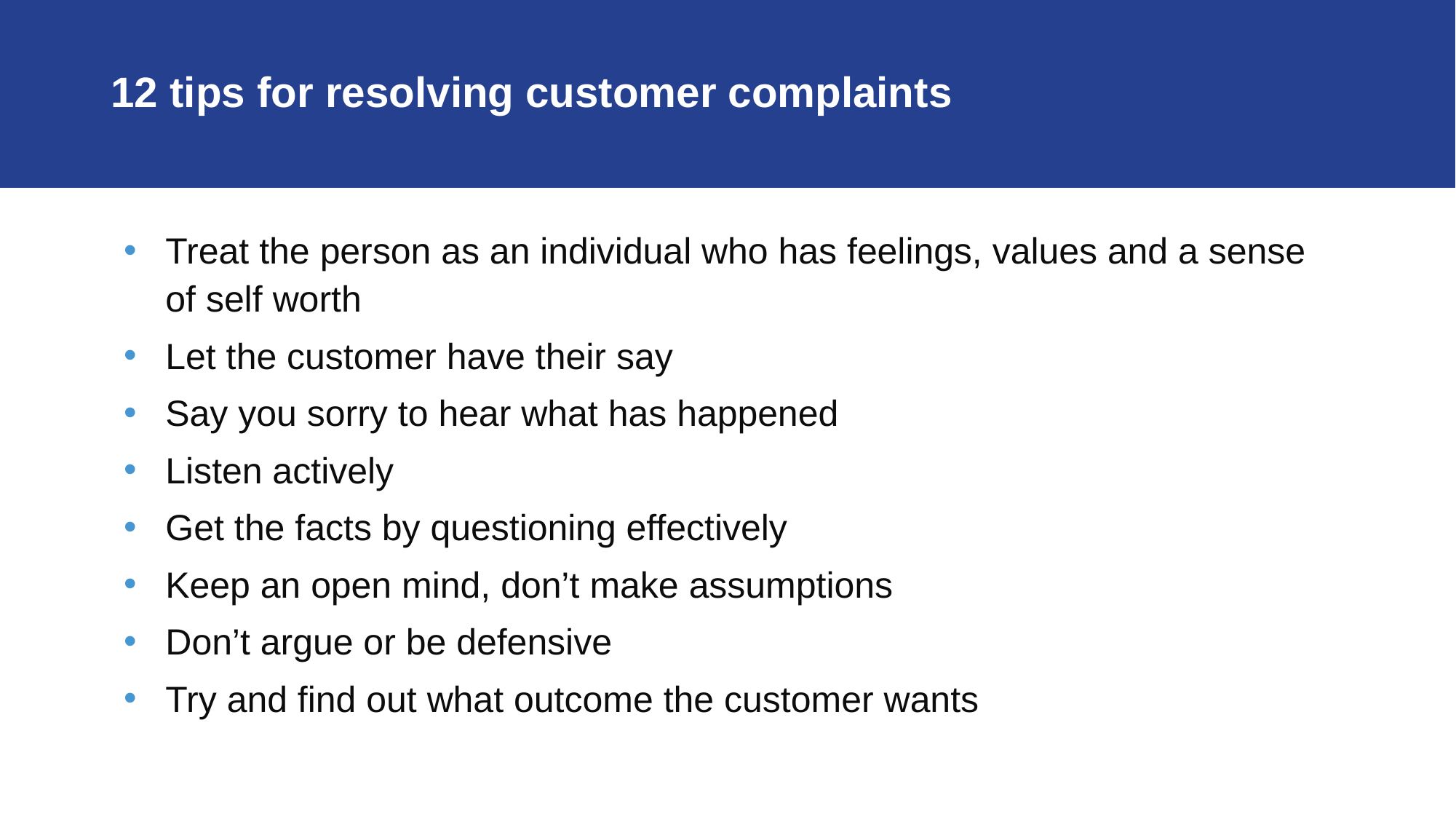

# 12 tips for resolving customer complaints
Treat the person as an individual who has feelings, values and a sense of self worth
Let the customer have their say
Say you sorry to hear what has happened
Listen actively
Get the facts by questioning effectively
Keep an open mind, don’t make assumptions
Don’t argue or be defensive
Try and find out what outcome the customer wants